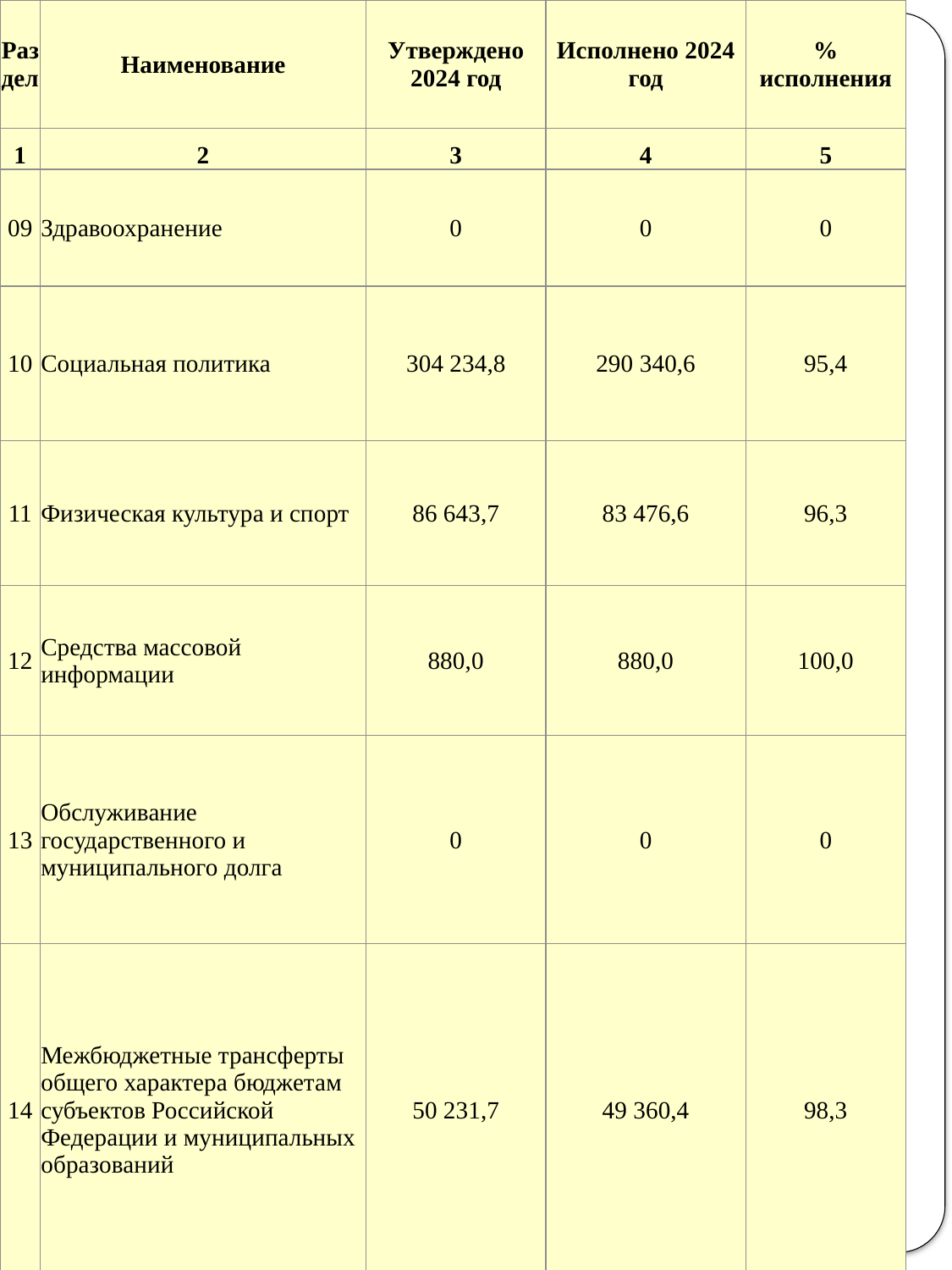

| Раздел | Наименование | Утверждено 2024 год | Исполнено 2024 год | % исполнения |
| --- | --- | --- | --- | --- |
| 1 | 2 | 3 | 4 | 5 |
| 09 | Здравоохранение | 0 | 0 | 0 |
| 10 | Социальная политика | 304 234,8 | 290 340,6 | 95,4 |
| 11 | Физическая культура и спорт | 86 643,7 | 83 476,6 | 96,3 |
| 12 | Средства массовой информации | 880,0 | 880,0 | 100,0 |
| 13 | Обслуживание государственного и муниципального долга | 0 | 0 | 0 |
| 14 | Межбюджетные трансферты общего характера бюджетам субъектов Российской Федерации и муниципальных образований | 50 231,7 | 49 360,4 | 98,3 |